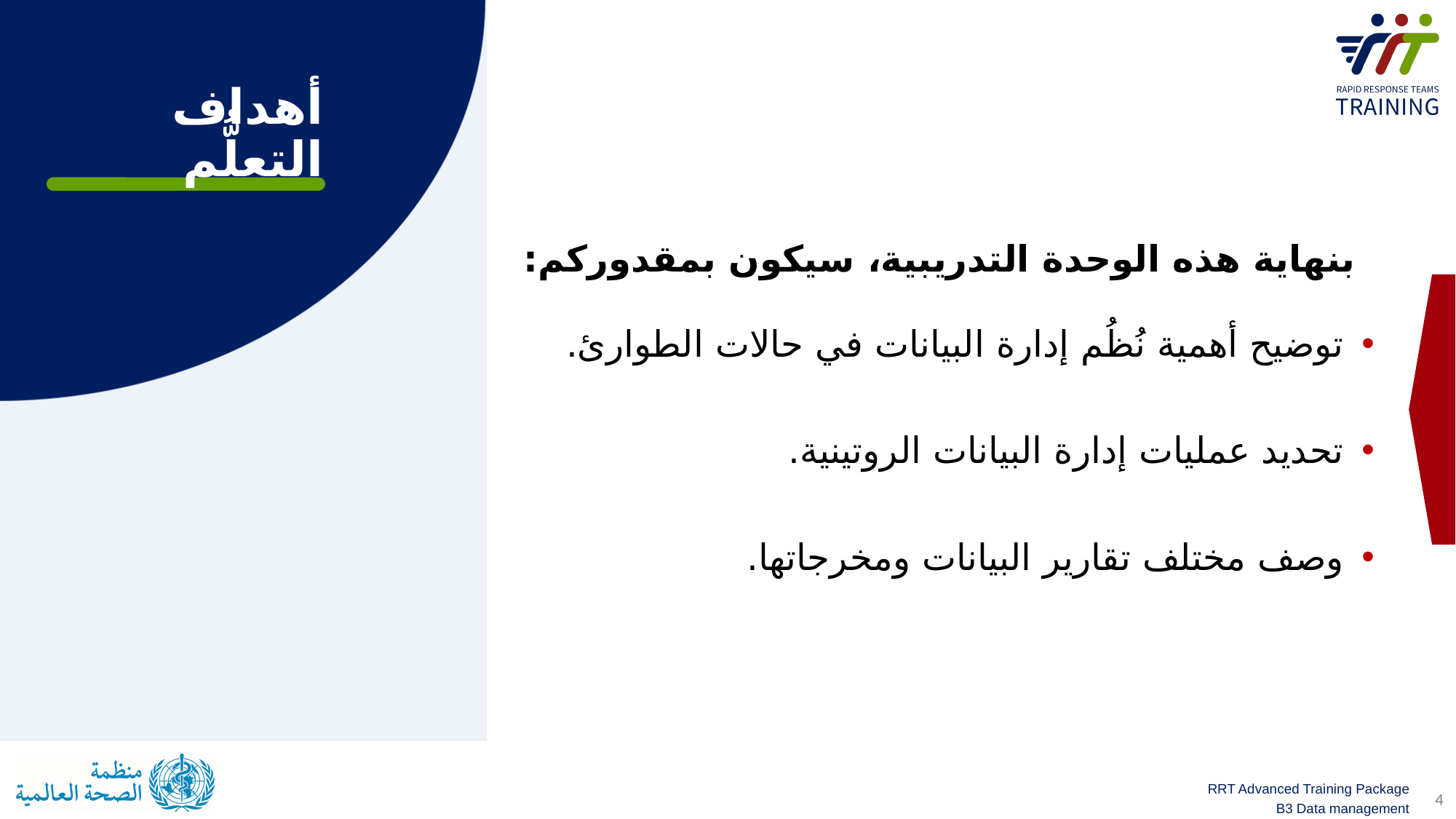

أهداف التعلُّم
بنهاية هذه الوحدة التدريبية، سيكون بمقدوركم:

توضيح أهمية نُظُم إدارة البيانات في حالات الطوارئ.

تحديد عمليات إدارة البيانات الروتينية.

وصف مختلف تقارير البيانات ومخرجاتها.